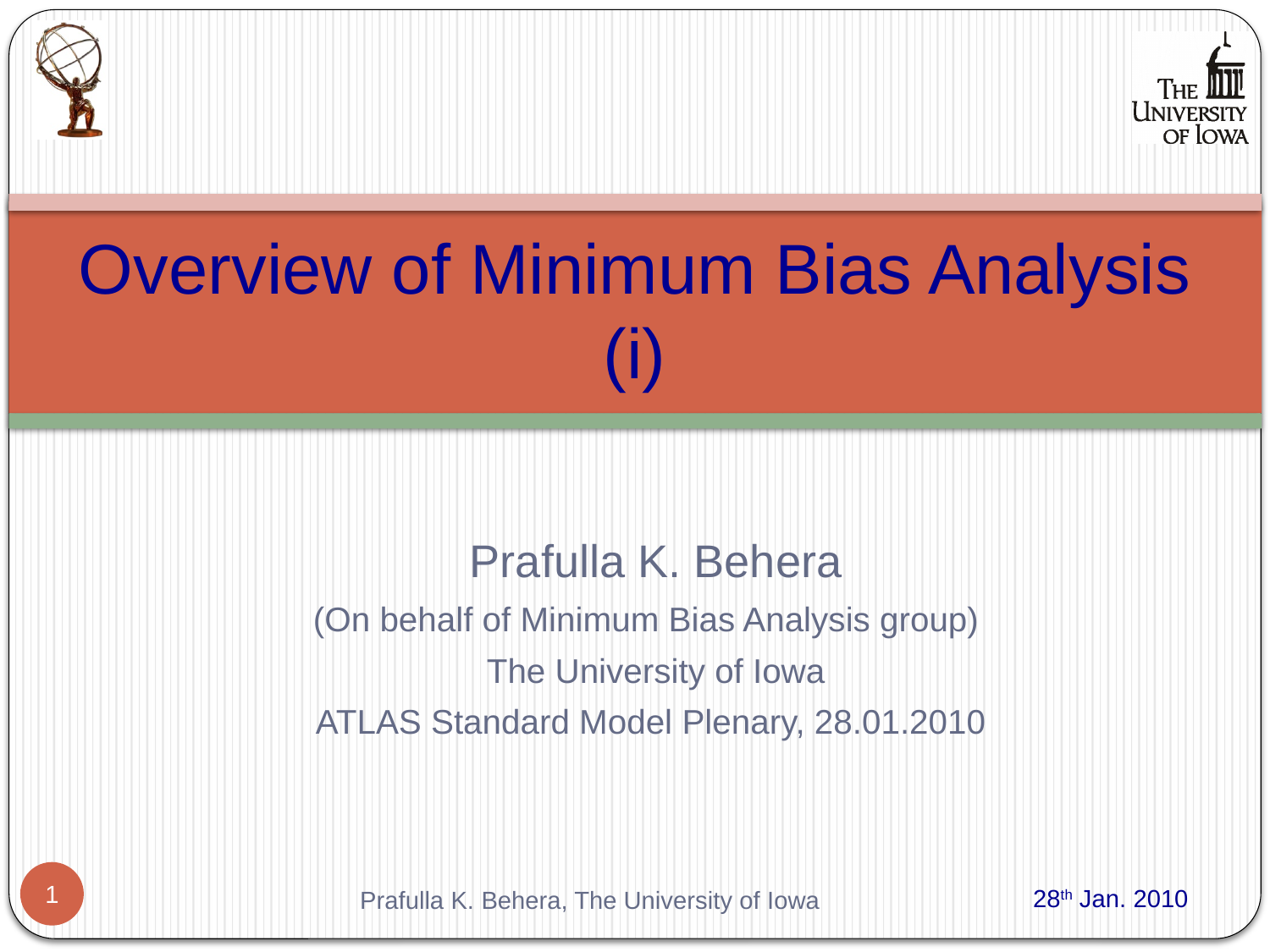

# Overview of Minimum Bias Analysis (i)
Prafulla K. Behera
(On behalf of Minimum Bias Analysis group)
The University of Iowa
ATLAS Standard Model Plenary, 28.01.2010
1
28th Jan. 2010
Prafulla K. Behera, The University of Iowa